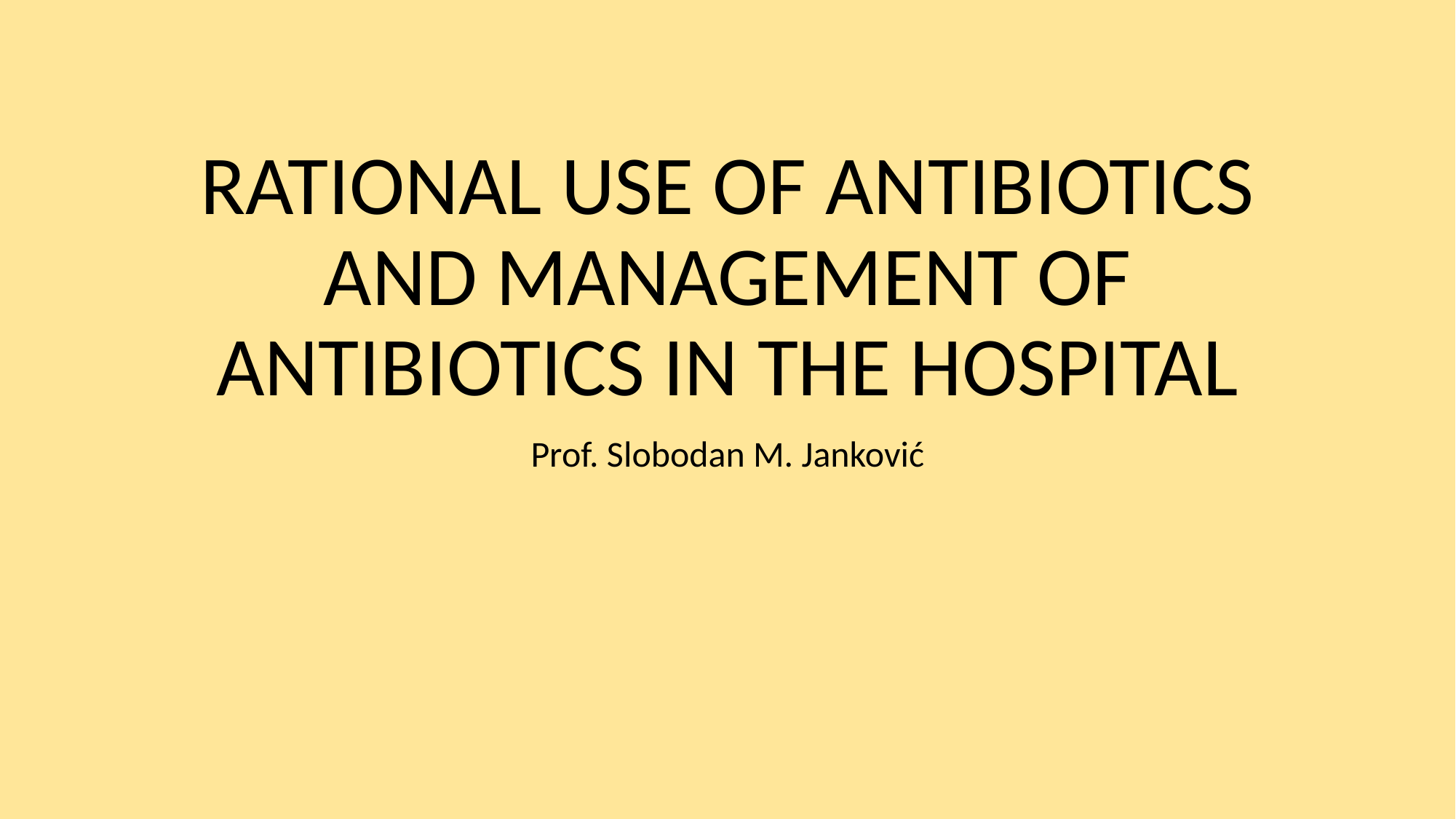

# RATIONAL USE OF ANTIBIOTICS AND MANAGEMENT OF ANTIBIOTICS IN THE HOSPITAL
Prof. Slobodan M. Janković